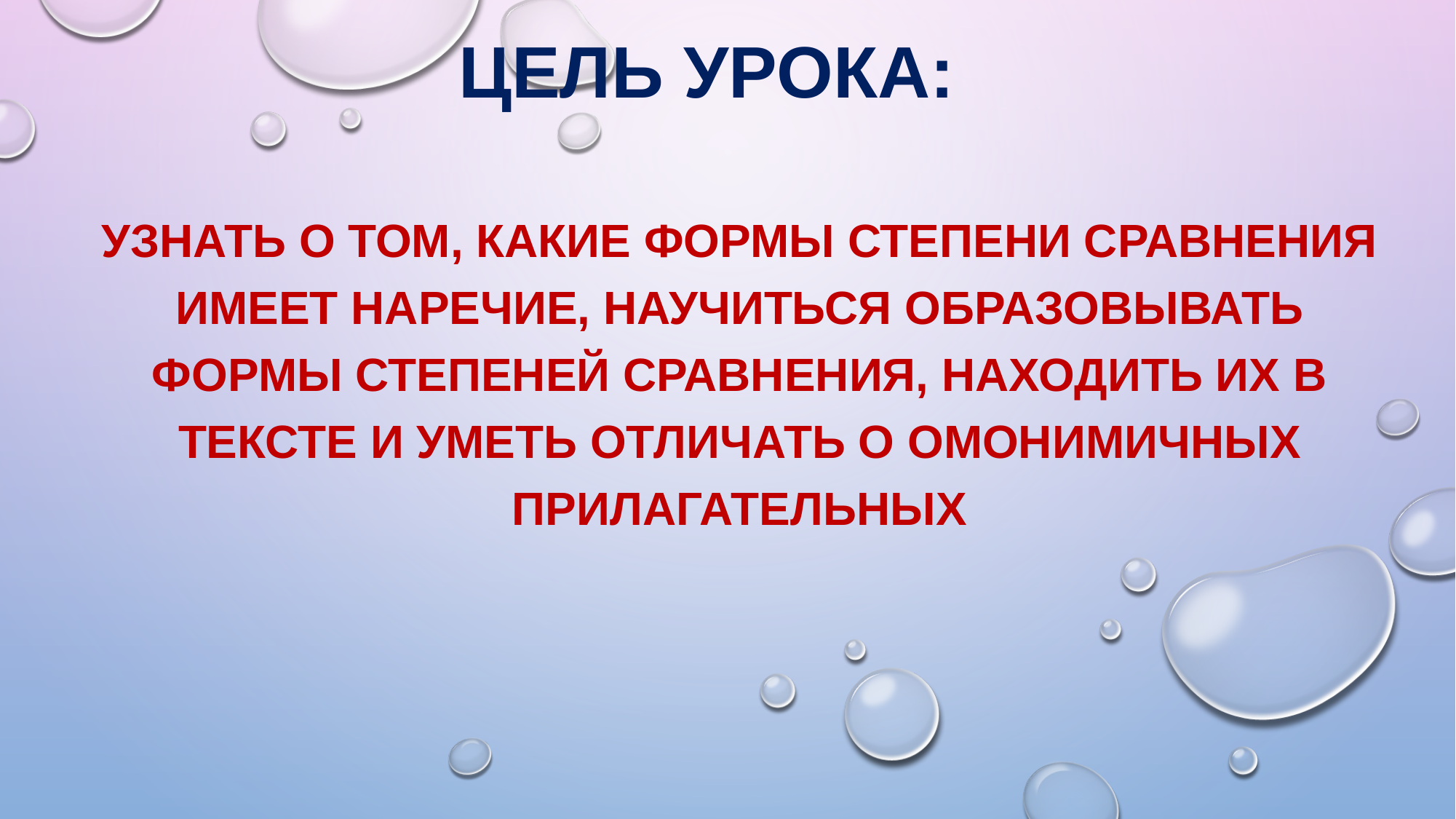

# Цель урока:
узнать о том, какие формы степени сравнения имеет наречие, научиться образовывать формы степеней сравнения, находить их в тексте и Уметь отличать о омонимичных прилагательных